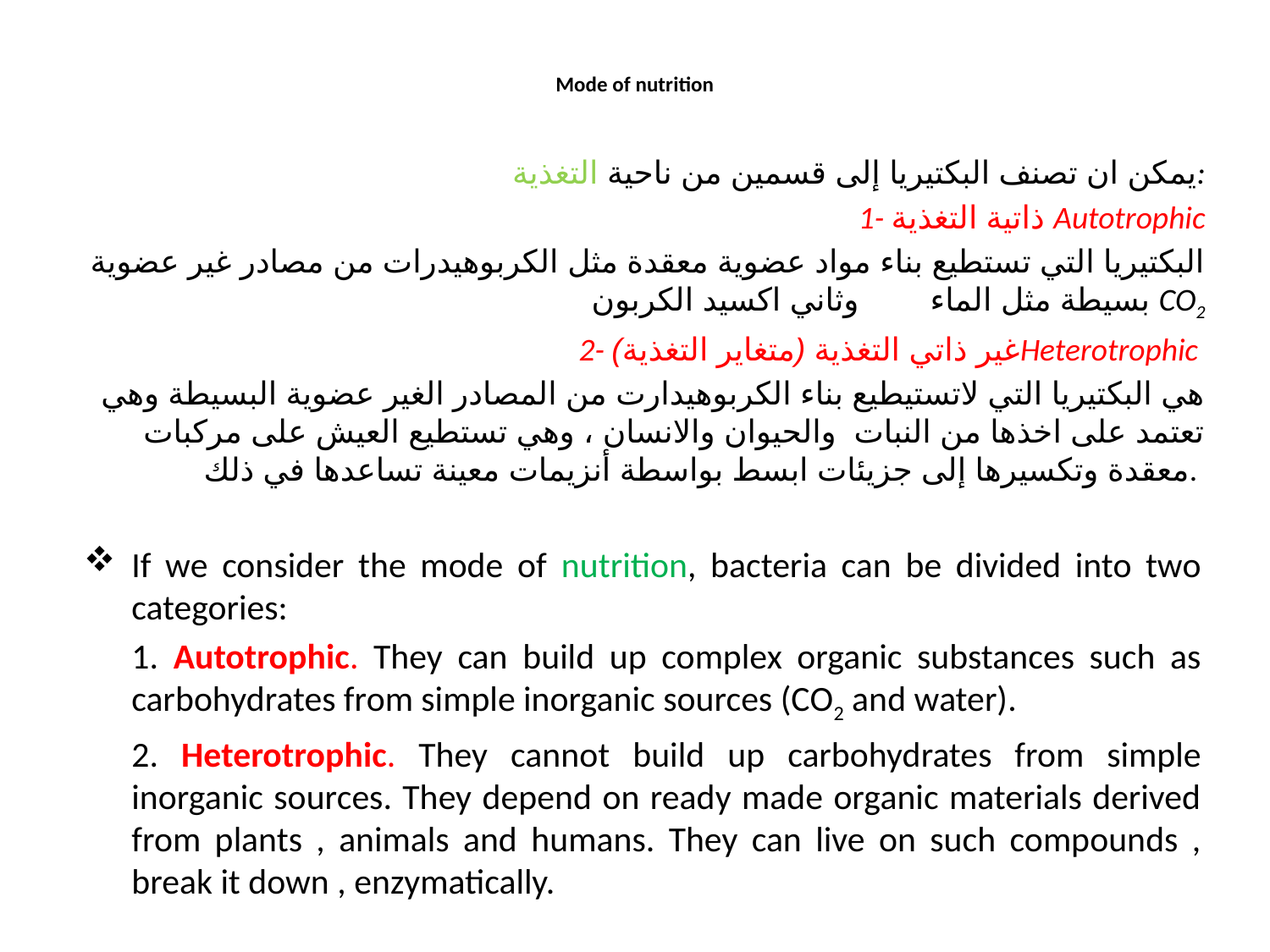

# Mode of nutrition
 يمكن ان تصنف البكتيريا إلى قسمين من ناحية التغذية:
1- ذاتية التغذية Autotrophic
البكتيريا التي تستطيع بناء مواد عضوية معقدة مثل الكربوهيدرات من مصادر غير عضوية بسيطة مثل الماء        وثاني اكسيد الكربون CO2
   2- غير ذاتي التغذية (متغاير التغذية)Heterotrophic
هي البكتيريا التي لاتستيطيع بناء الكربوهيدارت من المصادر الغير عضوية البسيطة وهي تعتمد على اخذها من النبات  والحيوان والانسان ، وهي تستطيع العيش على مركبات معقدة وتكسيرها إلى جزيئات ابسط بواسطة أنزيمات معينة تساعدها في ذلك.
If we consider the mode of nutrition, bacteria can be divided into two categories:
	1. Autotrophic. They can build up complex organic substances such as carbohydrates from simple inorganic sources (CO2 and water).
	2. Heterotrophic. They cannot build up carbohydrates from simple inorganic sources. They depend on ready made organic materials derived from plants , animals and humans. They can live on such compounds , break it down , enzymatically.